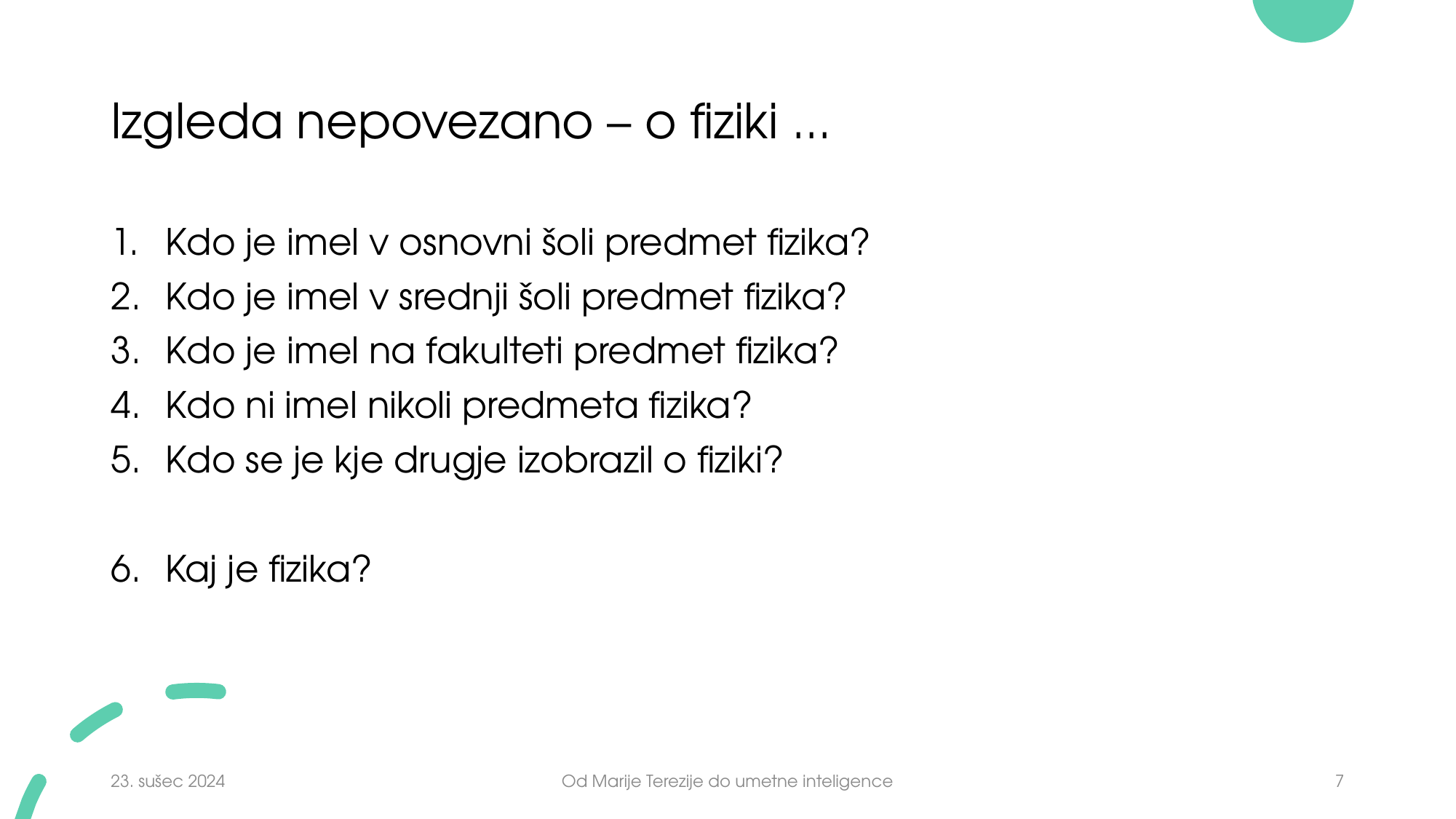

# Izgleda nepovezano – o fiziki ...
Kdo je imel v osnovni šoli predmet fizika?
Kdo je imel v srednji šoli predmet fizika?
Kdo je imel na fakulteti predmet fizika?
Kdo ni imel nikoli predmeta fizika?
Kdo se je kje drugje izobrazil o fiziki?

Kaj je fizika?
23. sušec 2024
Od Marije Terezije do umetne inteligence
7